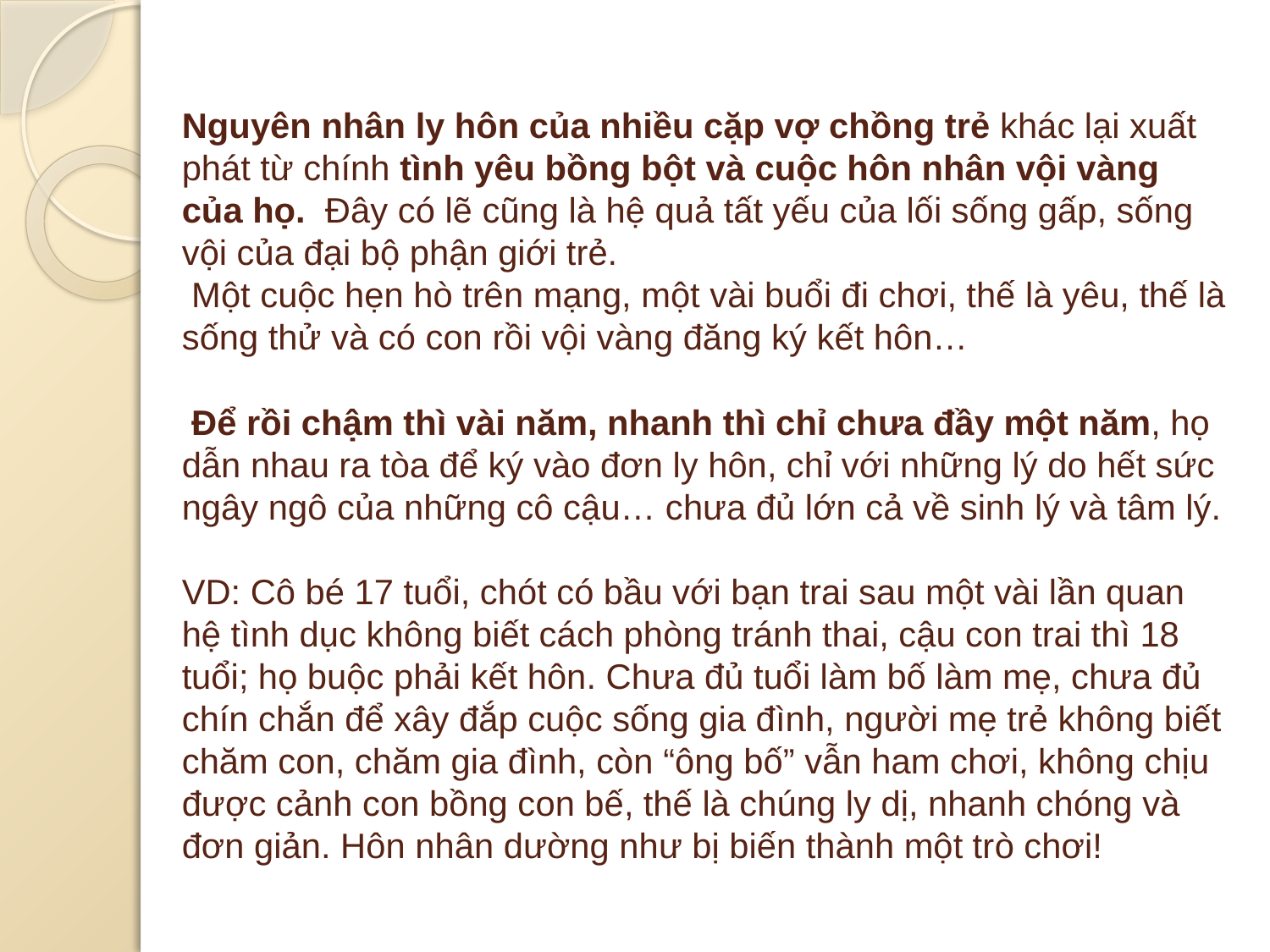

# Nguyên nhân ly hôn của nhiều cặp vợ chồng trẻ khác lại xuất phát từ chính tình yêu bồng bột và cuộc hôn nhân vội vàng của họ.  Đây có lẽ cũng là hệ quả tất yếu của lối sống gấp, sống vội của đại bộ phận giới trẻ. Một cuộc hẹn hò trên mạng, một vài buổi đi chơi, thế là yêu, thế là sống thử và có con rồi vội vàng đăng ký kết hôn… Để rồi chậm thì vài năm, nhanh thì chỉ chưa đầy một năm, họ dẫn nhau ra tòa để ký vào đơn ly hôn, chỉ với những lý do hết sức ngây ngô của những cô cậu… chưa đủ lớn cả về sinh lý và tâm lý.   VD: Cô bé 17 tuổi, chót có bầu với bạn trai sau một vài lần quan hệ tình dục không biết cách phòng tránh thai, cậu con trai thì 18 tuổi; họ buộc phải kết hôn. Chưa đủ tuổi làm bố làm mẹ, chưa đủ chín chắn để xây đắp cuộc sống gia đình, người mẹ trẻ không biết chăm con, chăm gia đình, còn “ông bố” vẫn ham chơi, không chịu được cảnh con bồng con bế, thế là chúng ly dị, nhanh chóng và đơn giản. Hôn nhân dường như bị biến thành một trò chơi!